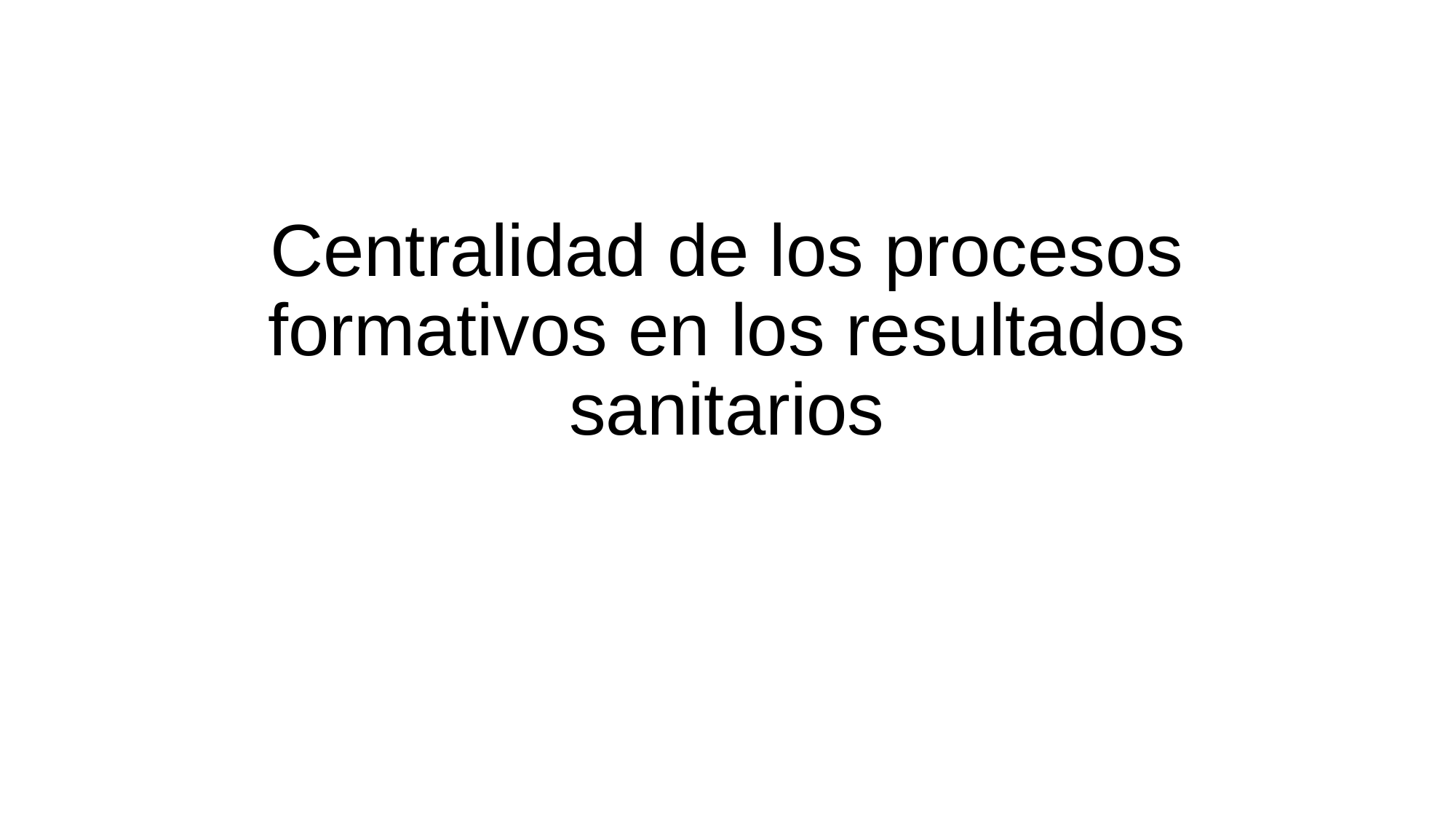

# Centralidad de los procesos formativos en los resultados sanitarios